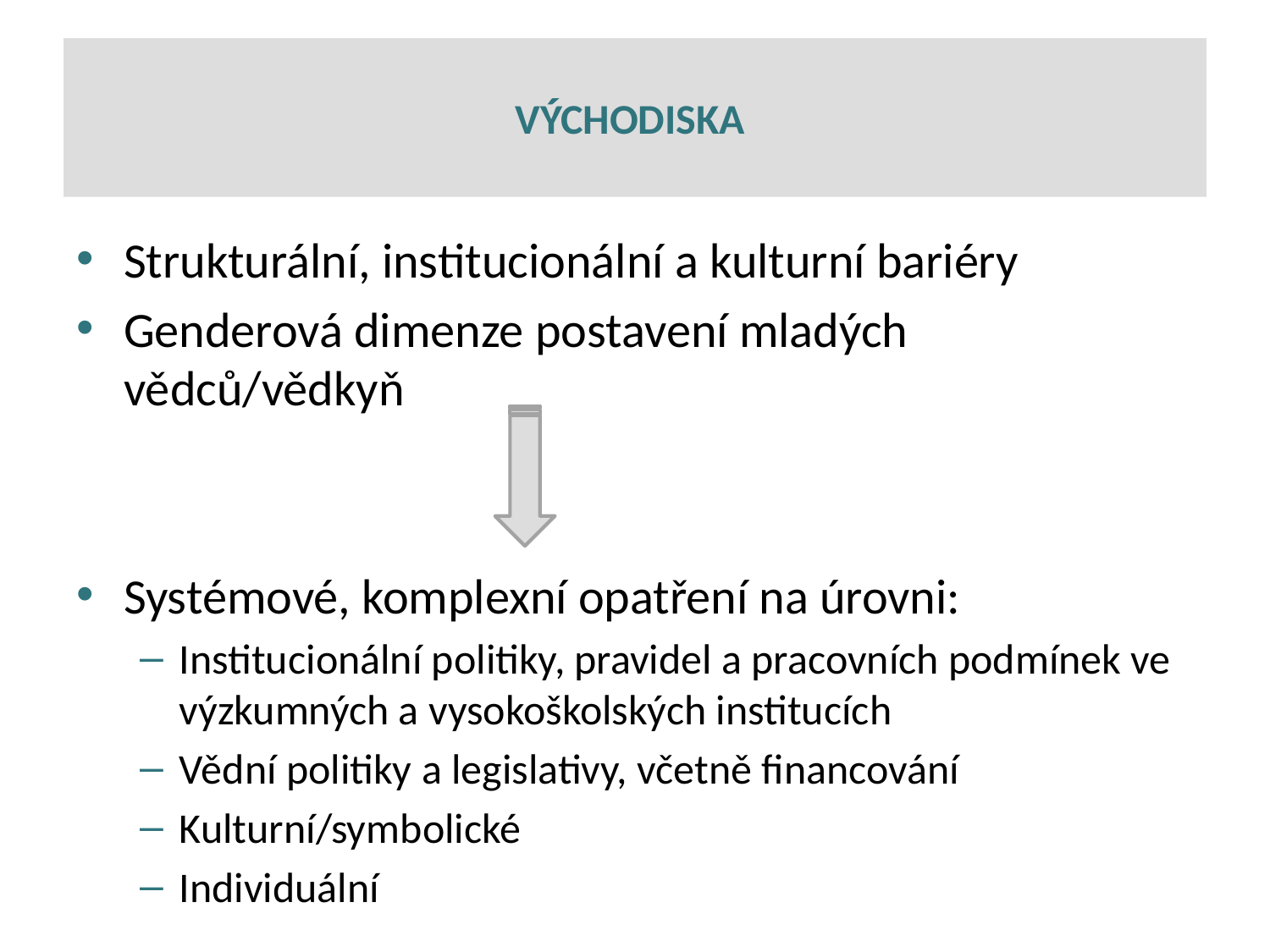

# VÝCHODISKA
Strukturální, institucionální a kulturní bariéry
Genderová dimenze postavení mladých vědců/vědkyň

Systémové, komplexní opatření na úrovni:
Institucionální politiky, pravidel a pracovních podmínek ve  výzkumných a vysokoškolských institucích
Vědní politiky a legislativy, včetně financování
Kulturní/symbolické
Individuální